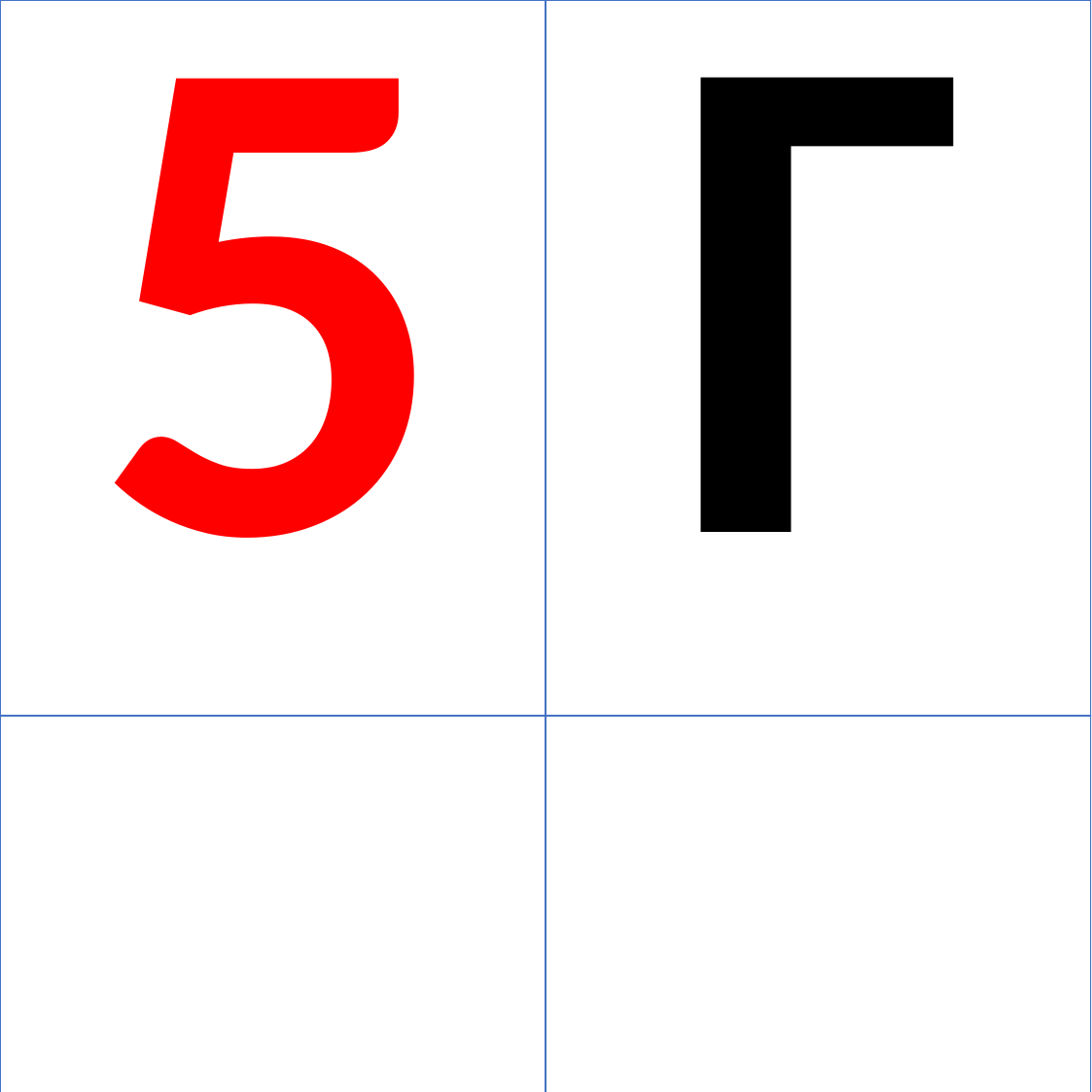

| 5 | Г |
| --- | --- |
|  |  |